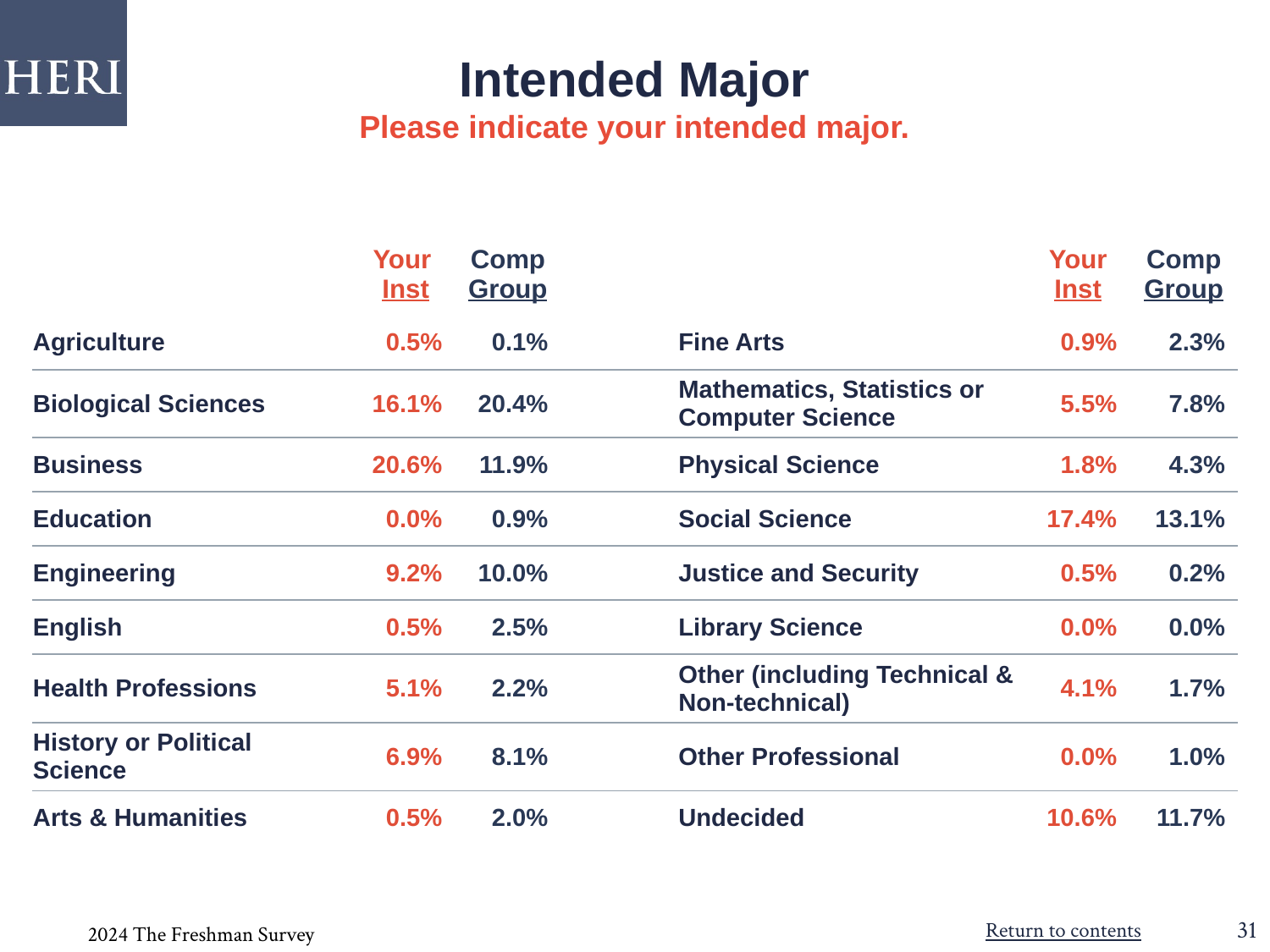

Intended Major
Please indicate your intended major.
|  | Your  Inst | Comp Group |  |  | Your Inst | Comp Group |
| --- | --- | --- | --- | --- | --- | --- |
| Agriculture | 0.5% | 0.1% |  | Fine Arts | 0.9% | 2.3% |
| Biological Sciences | 16.1% | 20.4% |  | Mathematics, Statistics or Computer Science | 5.5% | 7.8% |
| Business | 20.6% | 11.9% |  | Physical Science | 1.8% | 4.3% |
| Education | 0.0% | 0.9% |  | Social Science | 17.4% | 13.1% |
| Engineering | 9.2% | 10.0% |  | Justice and Security | 0.5% | 0.2% |
| English | 0.5% | 2.5% |  | Library Science | 0.0% | 0.0% |
| Health Professions | 5.1% | 2.2% |  | Other (including Technical & Non-technical) | 4.1% | 1.7% |
| History or Political Science | 6.9% | 8.1% |  | Other Professional | 0.0% | 1.0% |
| Arts & Humanities | 0.5% | 2.0% |  | Undecided | 10.6% | 11.7% |
2024 The Freshman Survey
Return to contents
31